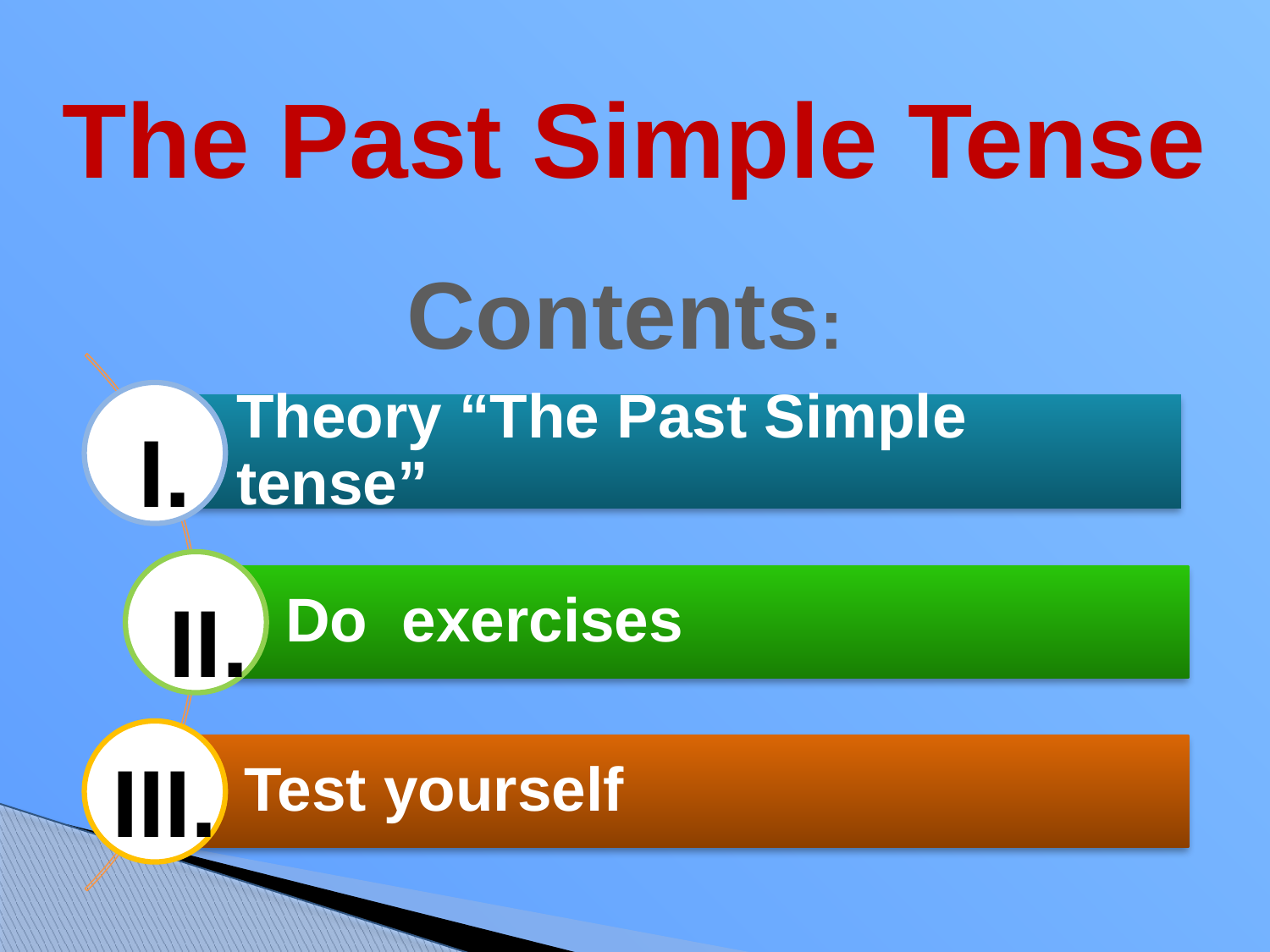

The Past Simple Tense
Contents:
Theory “The Past Simple tense”
Do  exercises
Test yourself
I.
II.
III.